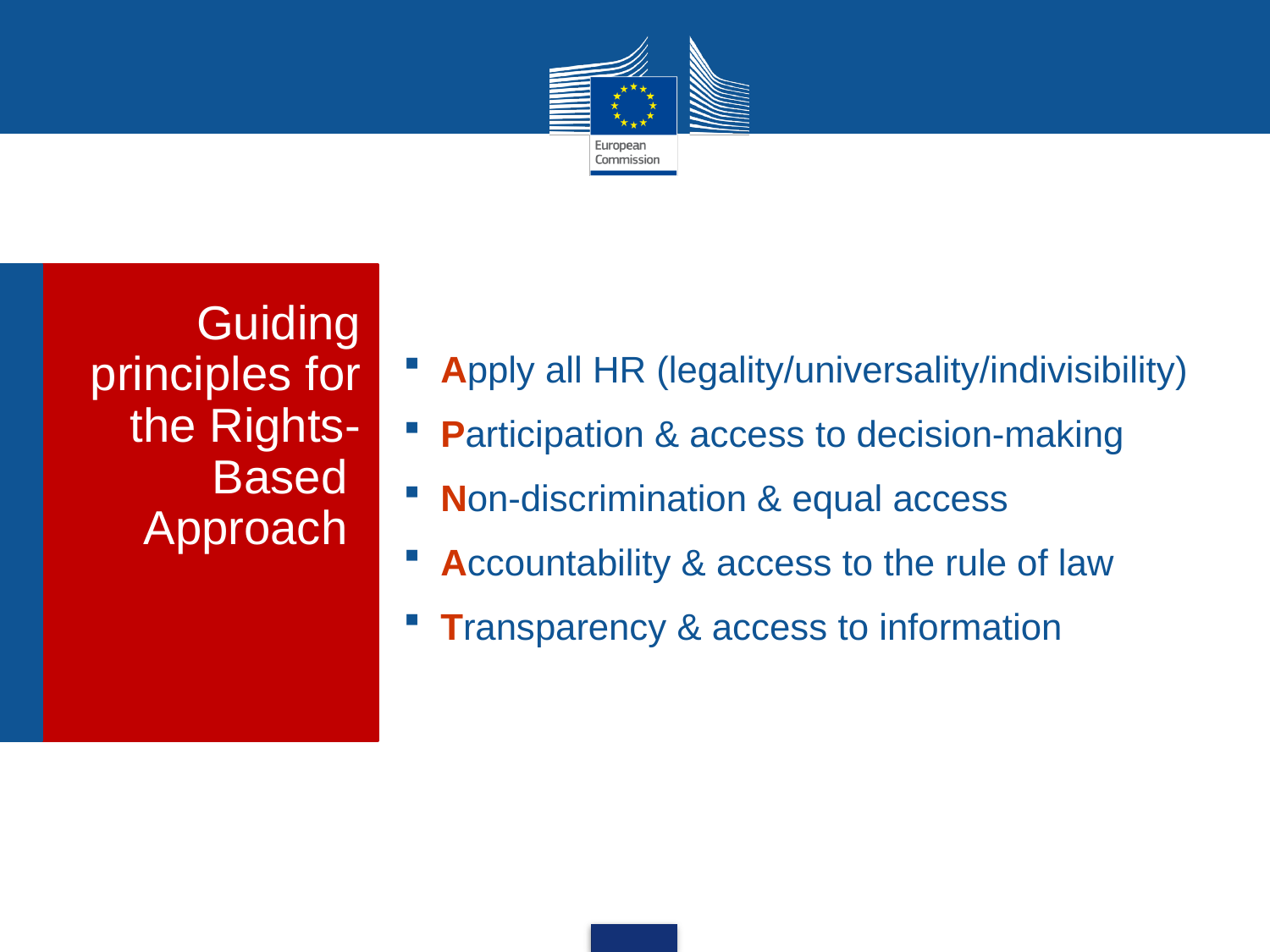

Guiding principles for the Rights-Based
Approach
Apply all HR (legality/universality/indivisibility)
Participation & access to decision-making
Non-discrimination & equal access
Accountability & access to the rule of law
Transparency & access to information